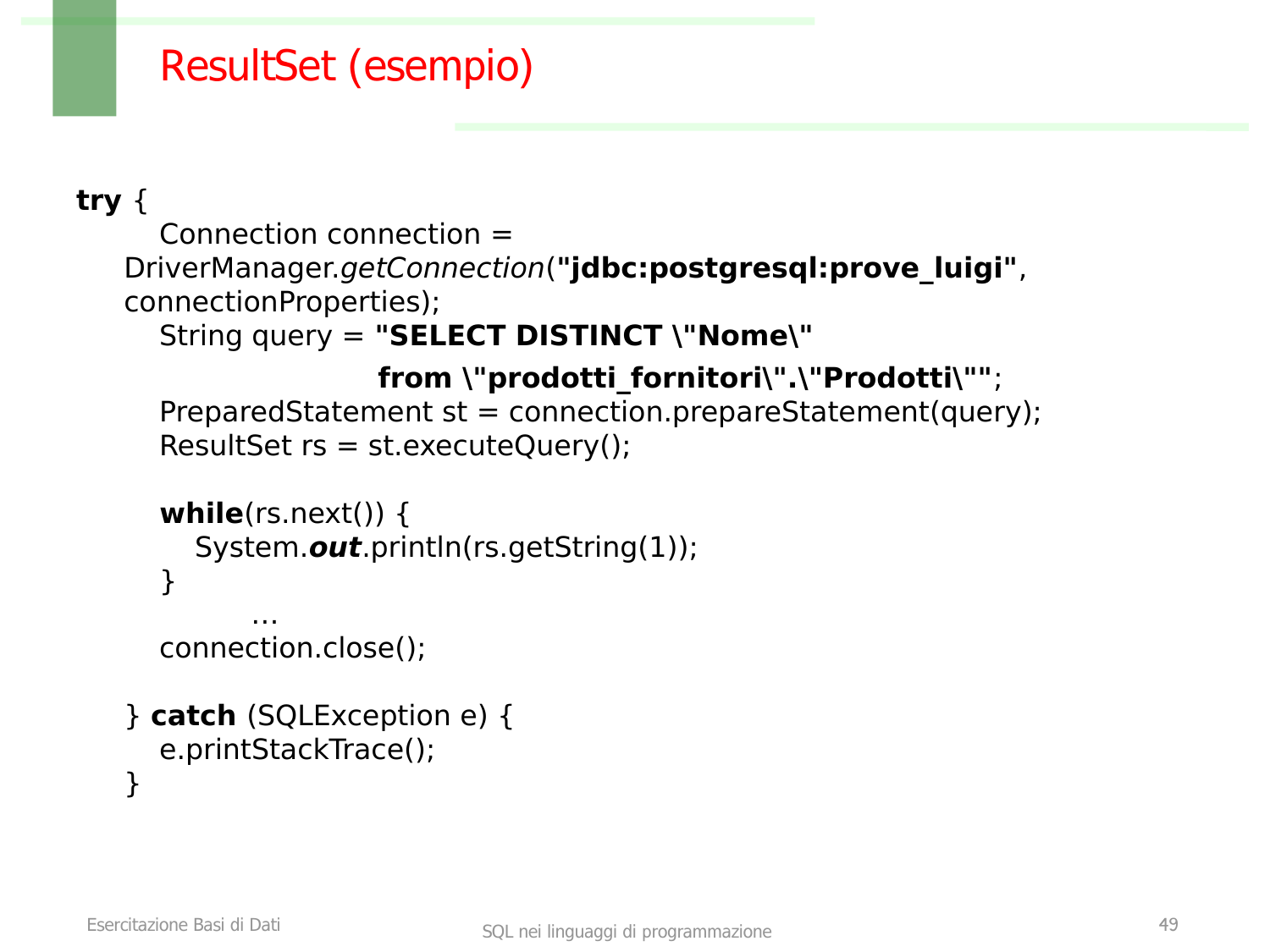

# ResultSet (esempio)
try {
    Connection connection = DriverManager.getConnection("jdbc:postgresql:prove_luigi", connectionProperties);
    String query = "SELECT DISTINCT \"Nome\"
			from \"prodotti_fornitori\".\"Prodotti\"";
    PreparedStatement st = connection.prepareStatement(query);
    ResultSet rs = st.executeQuery();
    while(rs.next()) {
        System.out.println(rs.getString(1));
    }
	…
    connection.close();
} catch (SQLException e) {
    e.printStackTrace();
}
SQL nei linguaggi di programmazione